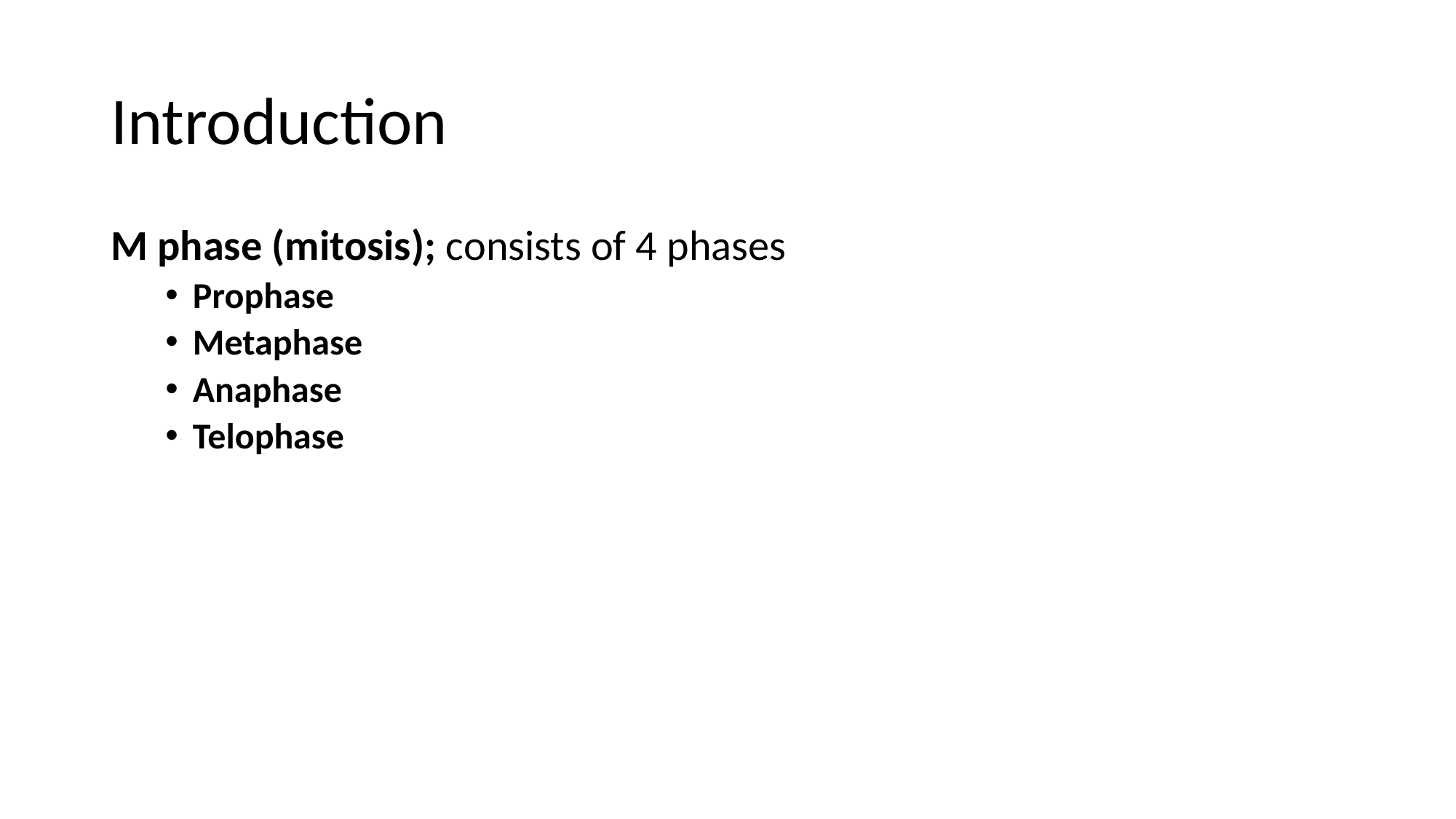

# Introduction
M phase (mitosis); consists of 4 phases
Prophase
Metaphase
Anaphase
Telophase